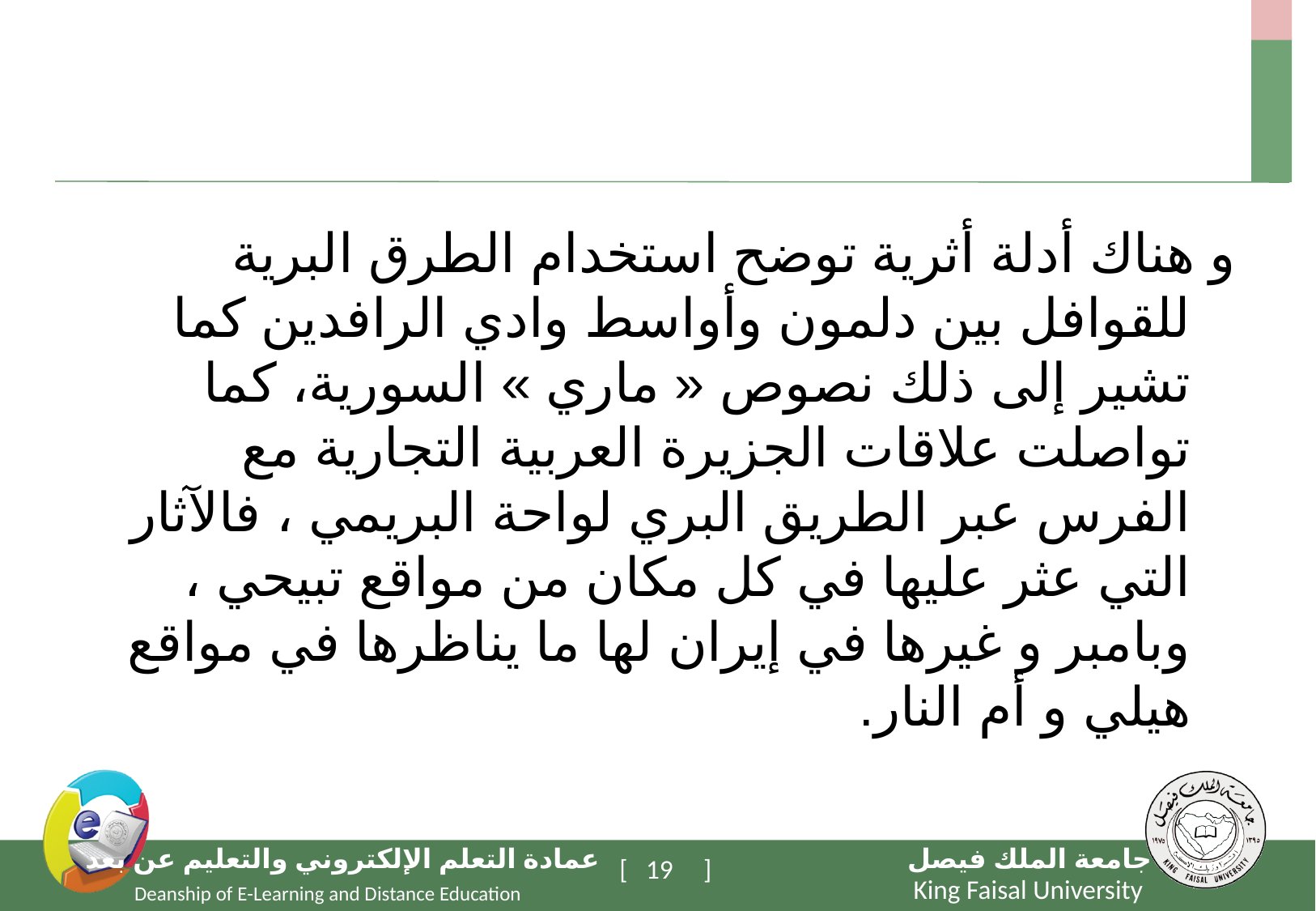

#
و هناك أدلة أثرية توضح استخدام الطرق البرية للقوافل بين دلمون وأواسط وادي الرافدين كما تشير إلى ذلك نصوص « ماري » السورية، كما تواصلت علاقات الجزيرة العربية التجارية مع الفرس عبر الطريق البري لواحة البريمي ، فالآثار التي عثر عليها في كل مكان من مواقع تبيحي ، وبامبر و غيرها في إيران لها ما يناظرها في مواقع هيلي و أم النار.